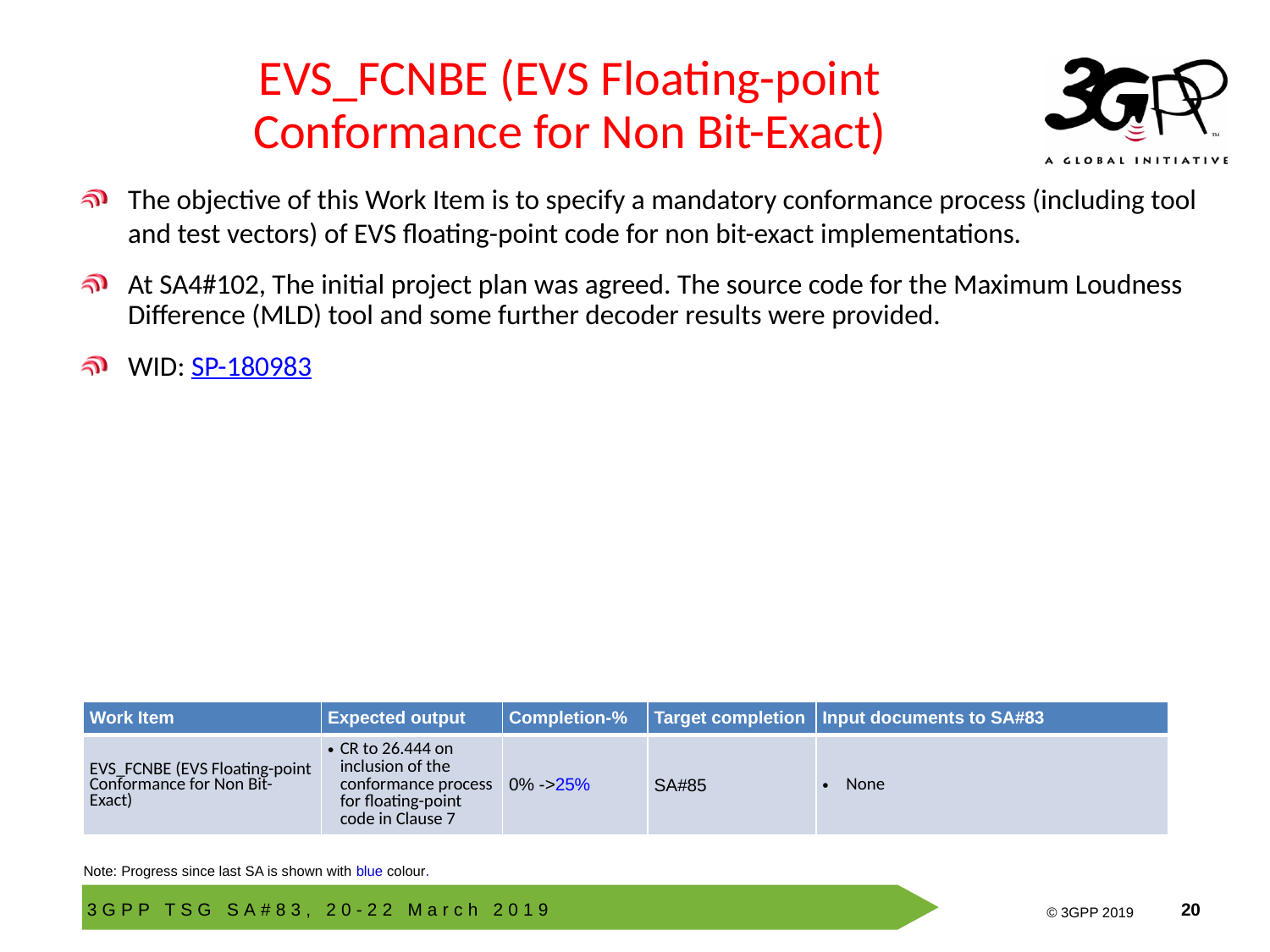

# EVS_FCNBE (EVS Floating-point Conformance for Non Bit-Exact)
The objective of this Work Item is to specify a mandatory conformance process (including tool and test vectors) of EVS floating-point code for non bit-exact implementations.
At SA4#102, The initial project plan was agreed. The source code for the Maximum Loudness Difference (MLD) tool and some further decoder results were provided.
WID: SP-180983

| Work Item | Expected output | Completion-% | Target completion | Input documents to SA#83 |
| --- | --- | --- | --- | --- |
| EVS\_FCNBE (EVS Floating-point Conformance for Non Bit-Exact) | CR to 26.444 on inclusion of the conformance process for floating-point code in Clause 7 | 0% ->25% | SA#85 | None |
Note: Progress since last SA is shown with blue colour.